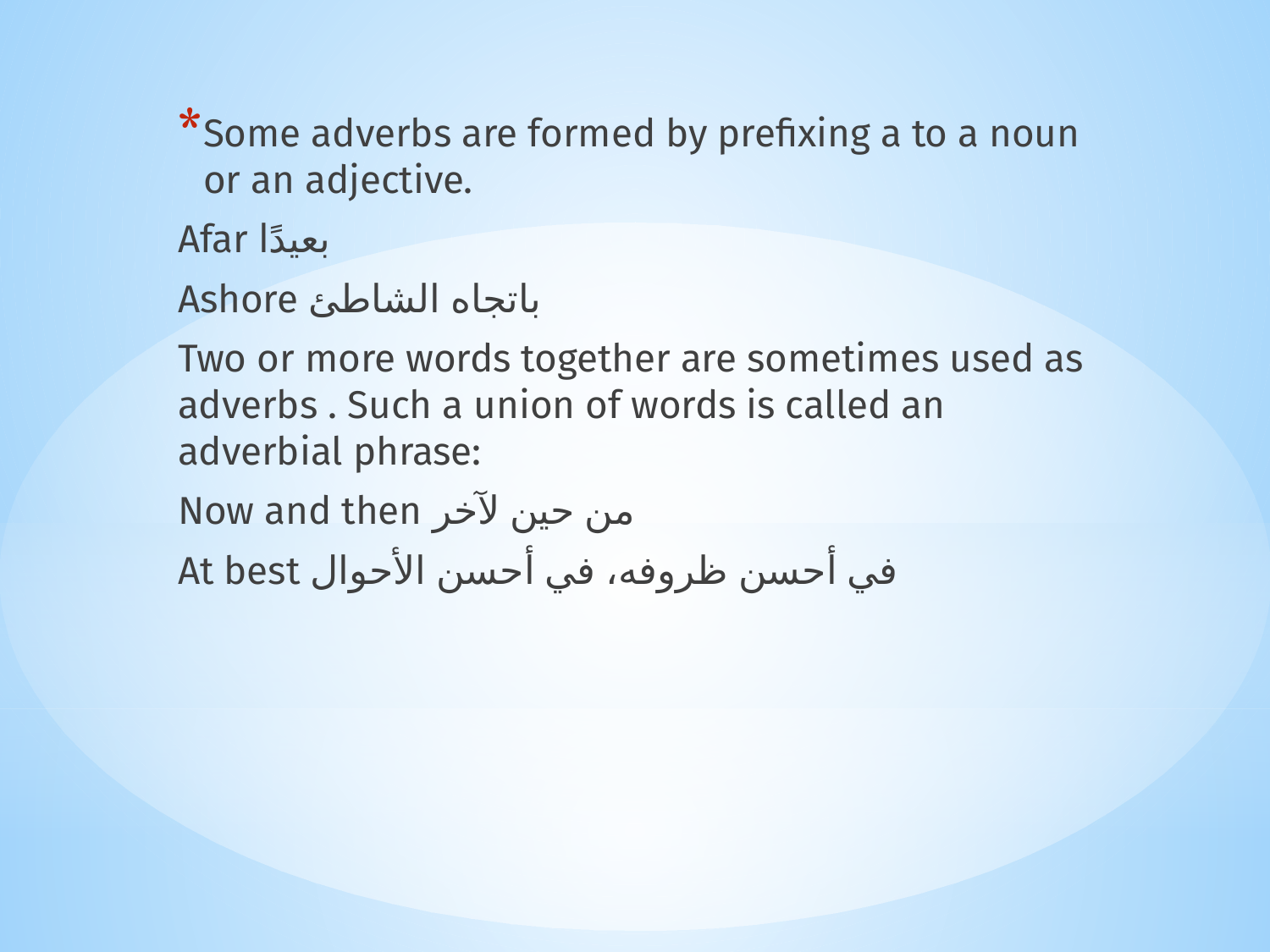

Some adverbs are formed by prefixing a to a noun or an adjective.
Afar بعيدًا
Ashore باتجاه الشاطئ
Two or more words together are sometimes used as adverbs . Such a union of words is called an adverbial phrase:
Now and then من حين لآخر
At best في أحسن ظروفه، في أحسن الأحوال